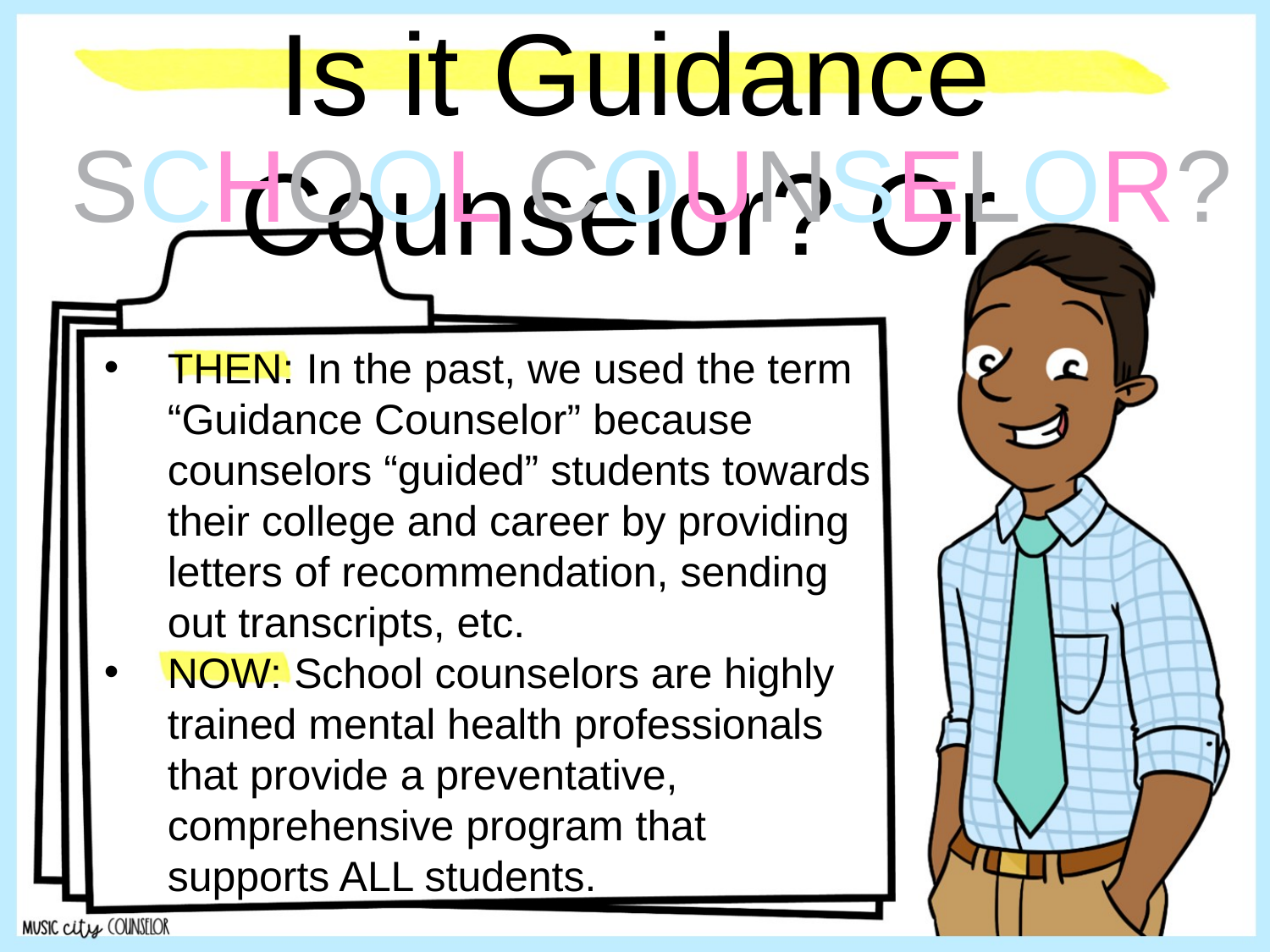

Is it Guidance Counselor? Or
SCHOOL COUNSELOR?
THEN: In the past, we used the term “Guidance Counselor” because counselors “guided” students towards their college and career by providing letters of recommendation, sending out transcripts, etc.
NOW: School counselors are highly trained mental health professionals that provide a preventative, comprehensive program that supports ALL students.